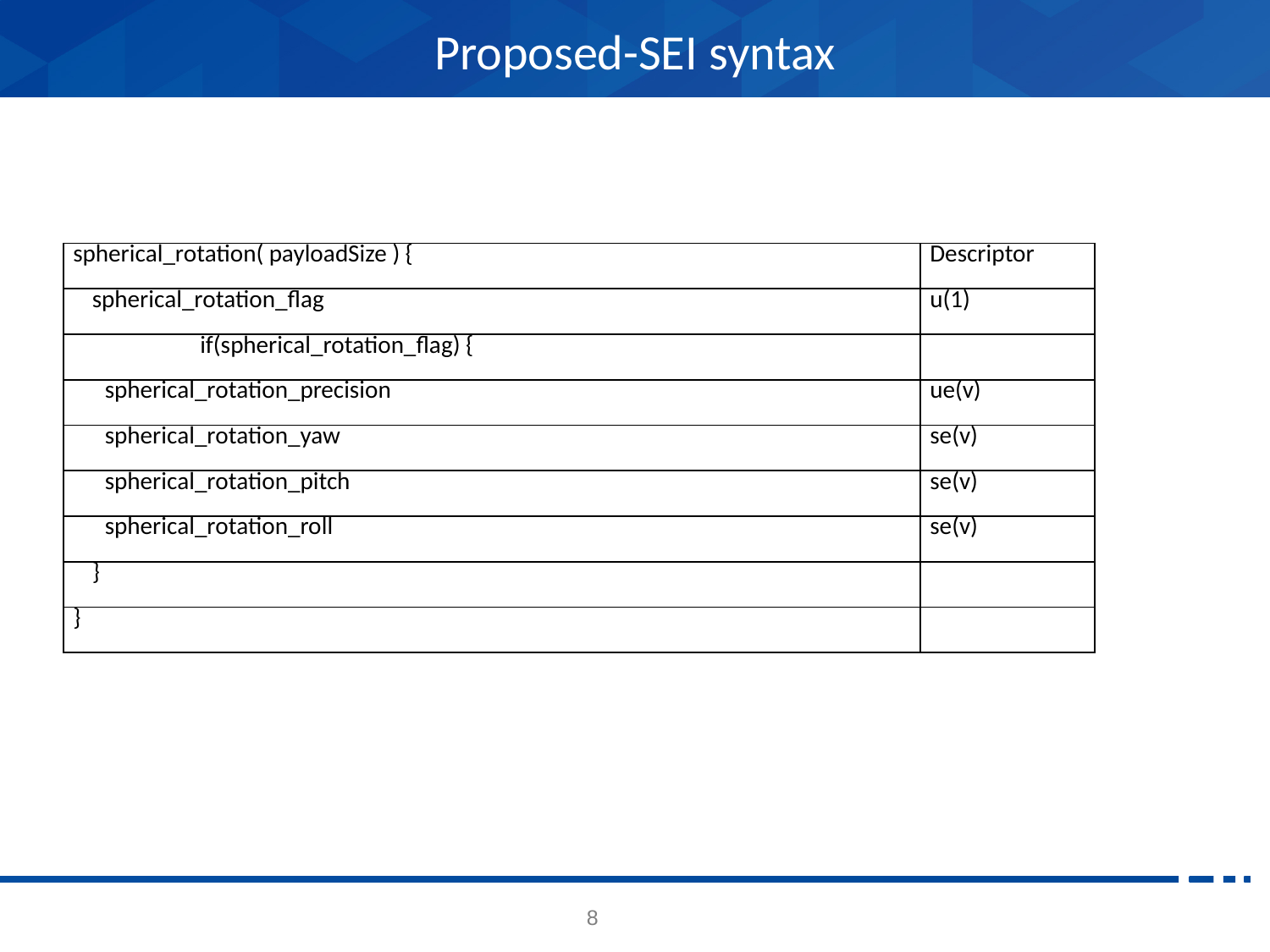

# Proposed-SEI syntax
| spherical\_rotation( payloadSize ) { | Descriptor |
| --- | --- |
| spherical\_rotation\_flag | u(1) |
| if(spherical\_rotation\_flag) { |  |
| spherical\_rotation\_precision | ue(v) |
| spherical\_rotation\_yaw | se(v) |
| spherical\_rotation\_pitch | se(v) |
| spherical\_rotation\_roll | se(v) |
| } |  |
| } |  |